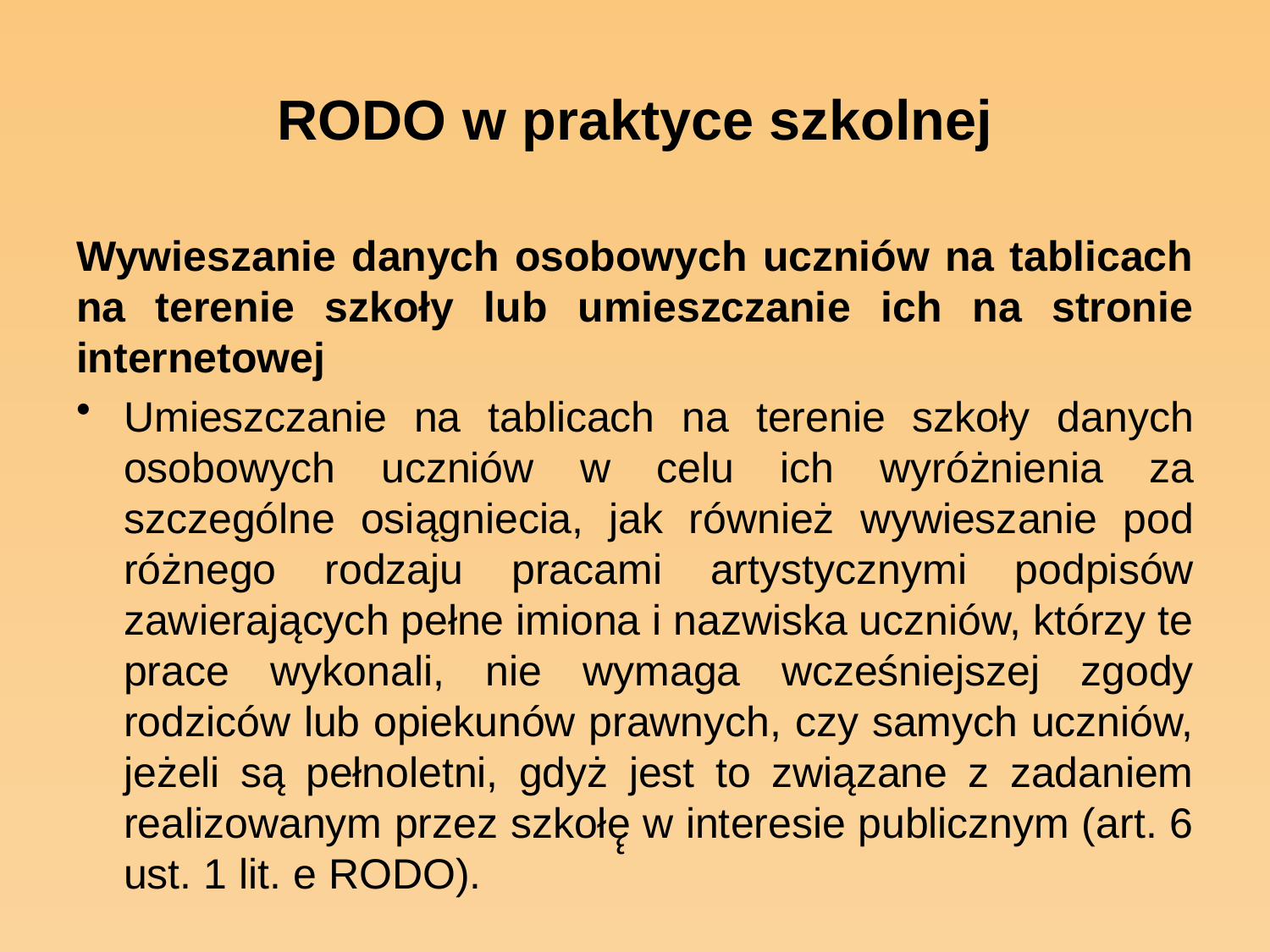

# RODO w praktyce szkolnej
Wywieszanie danych osobowych uczniów na tablicach na terenie szkoły lub umieszczanie ich na stronie internetowej
Umieszczanie na tablicach na terenie szkoły danych osobowych uczniów w celu ich wyróżnienia za szczególne osiągniecia, jak również wywieszanie pod różnego rodzaju pracami artystycznymi podpisów zawierających pełne imiona i nazwiska uczniów, którzy te prace wykonali, nie wymaga wcześniejszej zgody rodziców lub opiekunów prawnych, czy samych uczniów, jeżeli są pełnoletni, gdyż jest to związane z zadaniem realizowanym przez szkołę̨ w interesie publicznym (art. 6 ust. 1 lit. e RODO).